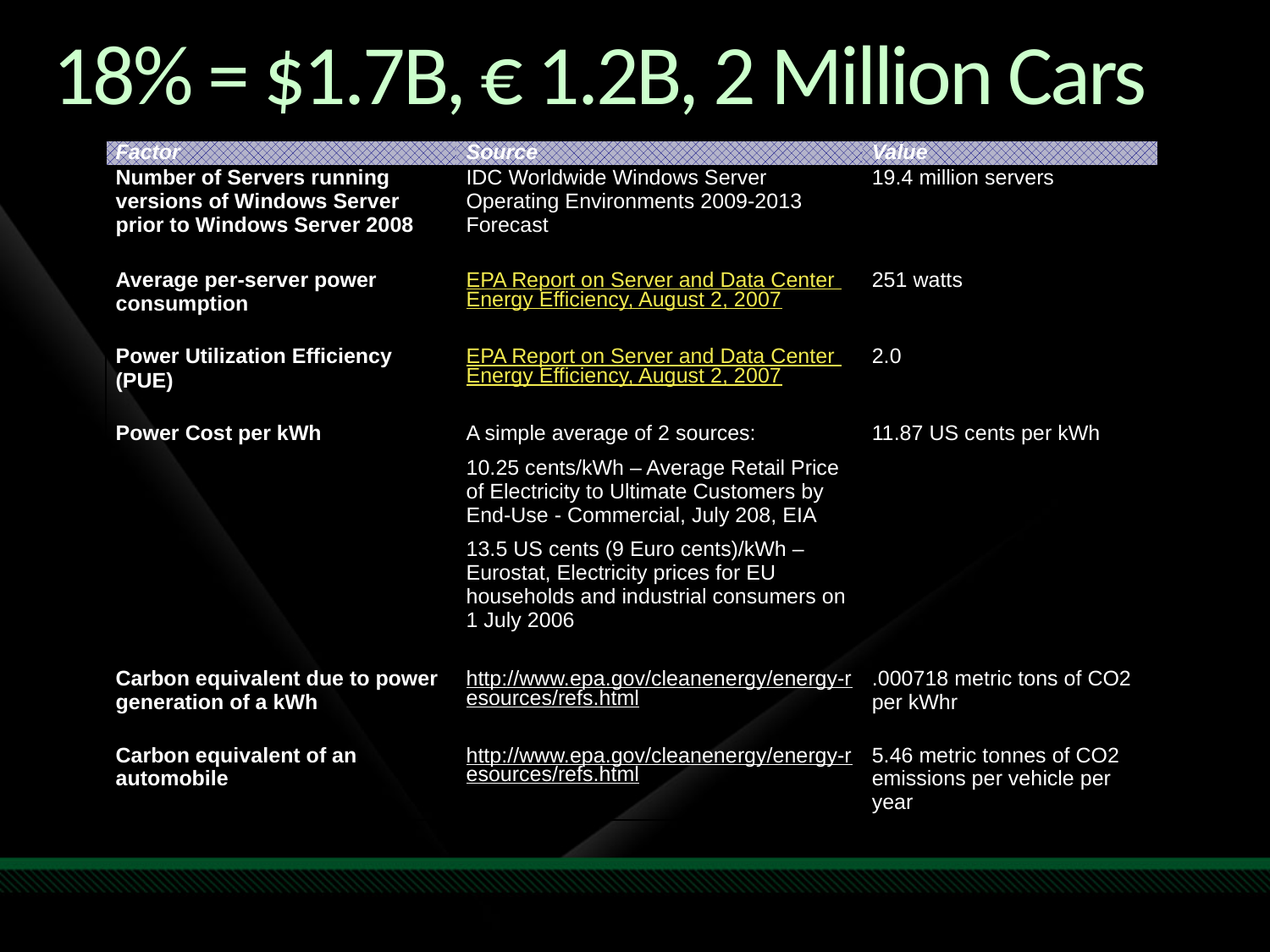

# 18% = $1.7B, € 1.2B, 2 Million Cars
| Factor | Source | Value |
| --- | --- | --- |
| Number of Servers running versions of Windows Server prior to Windows Server 2008 | IDC Worldwide Windows Server Operating Environments 2009-2013 Forecast | 19.4 million servers |
| Average per-server power consumption | EPA Report on Server and Data Center Energy Efficiency, August 2, 2007 | 251 watts |
| Power Utilization Efficiency (PUE) | EPA Report on Server and Data Center Energy Efficiency, August 2, 2007 | 2.0 |
| Power Cost per kWh | A simple average of 2 sources: 10.25 cents/kWh – Average Retail Price of Electricity to Ultimate Customers by End-Use - Commercial, July 208, EIA 13.5 US cents (9 Euro cents)/kWh – Eurostat, Electricity prices for EU households and industrial consumers on 1 July 2006 | 11.87 US cents per kWh |
| Carbon equivalent due to power generation of a kWh | http://www.epa.gov/cleanenergy/energy-resources/refs.html | .000718 metric tons of CO2 per kWhr |
| Carbon equivalent of an automobile | http://www.epa.gov/cleanenergy/energy-resources/refs.html | 5.46 metric tonnes of CO2 emissions per vehicle per year |